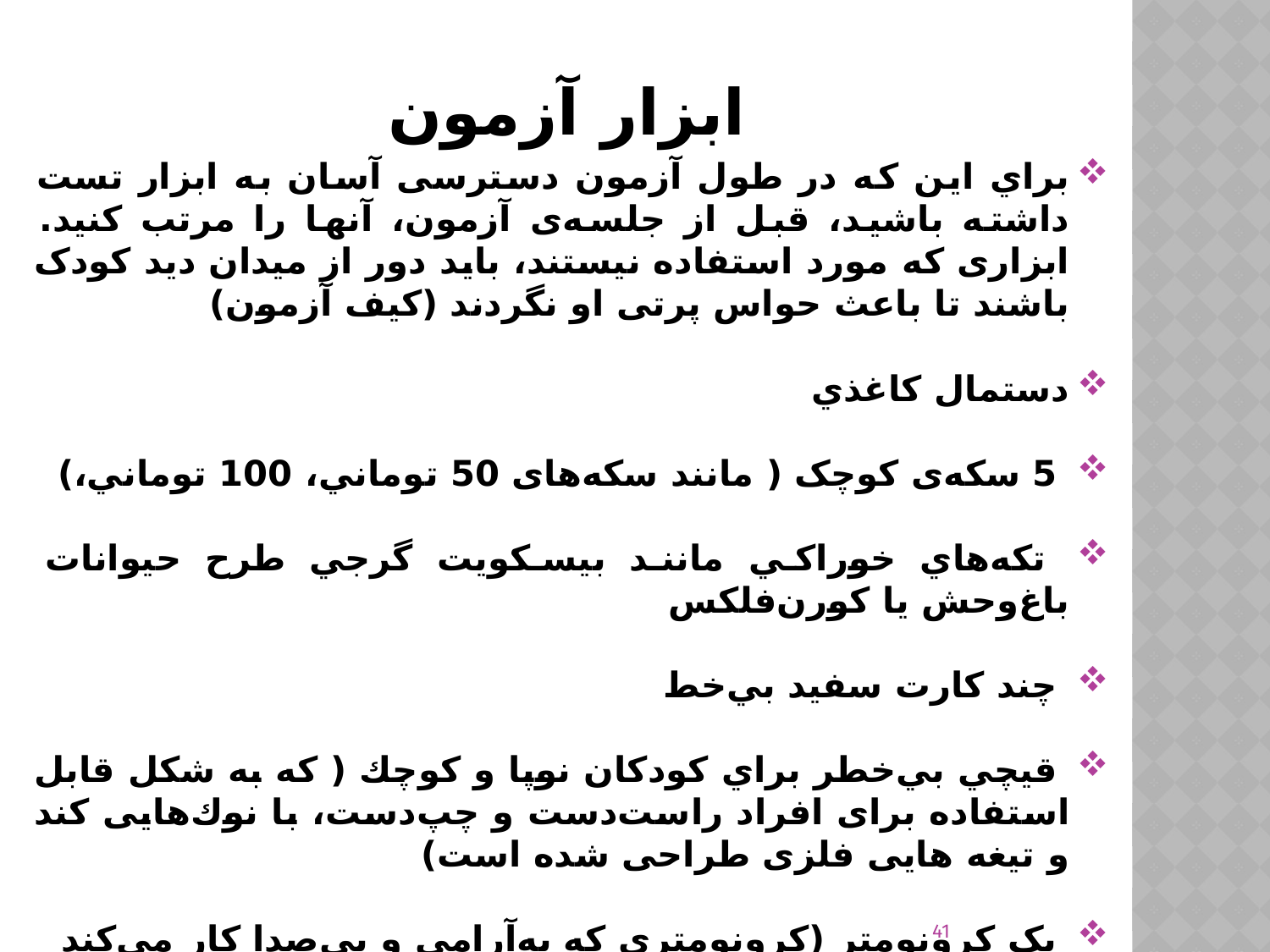

# ابزار آزمون
براي این که در طول آزمون دسترسی آسان به ابزار تست داشته باشيد، قبل از جلسه‌ی آزمون، آنها را مرتب کنید. ابزاری که مورد استفاده نیستند، باید دور از ميدان ديد کودک باشند تا باعث حواس پرتی او نگردند (کیف آزمون)

دستمال كاغذي

 5 سکه‌ی کوچک ( مانند سکه‌های 50 توماني، 100 توماني،)

 تكه‌هاي خوراكي مانند بيسكويت‌ گرجي طرح حيوانات باغ‌وحش يا كورن‌فلكس

 چند کارت سفيد بي‌خط

 قيچي بي‌خطر براي کودکان نوپا و كوچك ( که به شکل قابل استفاده برای افراد راست‌دست و چپ‌دست، با نوك‌هایی كند و تیغه هایی فلزی طراحی شده است)

 یک كرونومتر (كرونومتري که به‌آرامي و بي‌صدا كار مي‌کند
 چند برگ کاغذ سفيد  A4 بي‌خط خالي

41